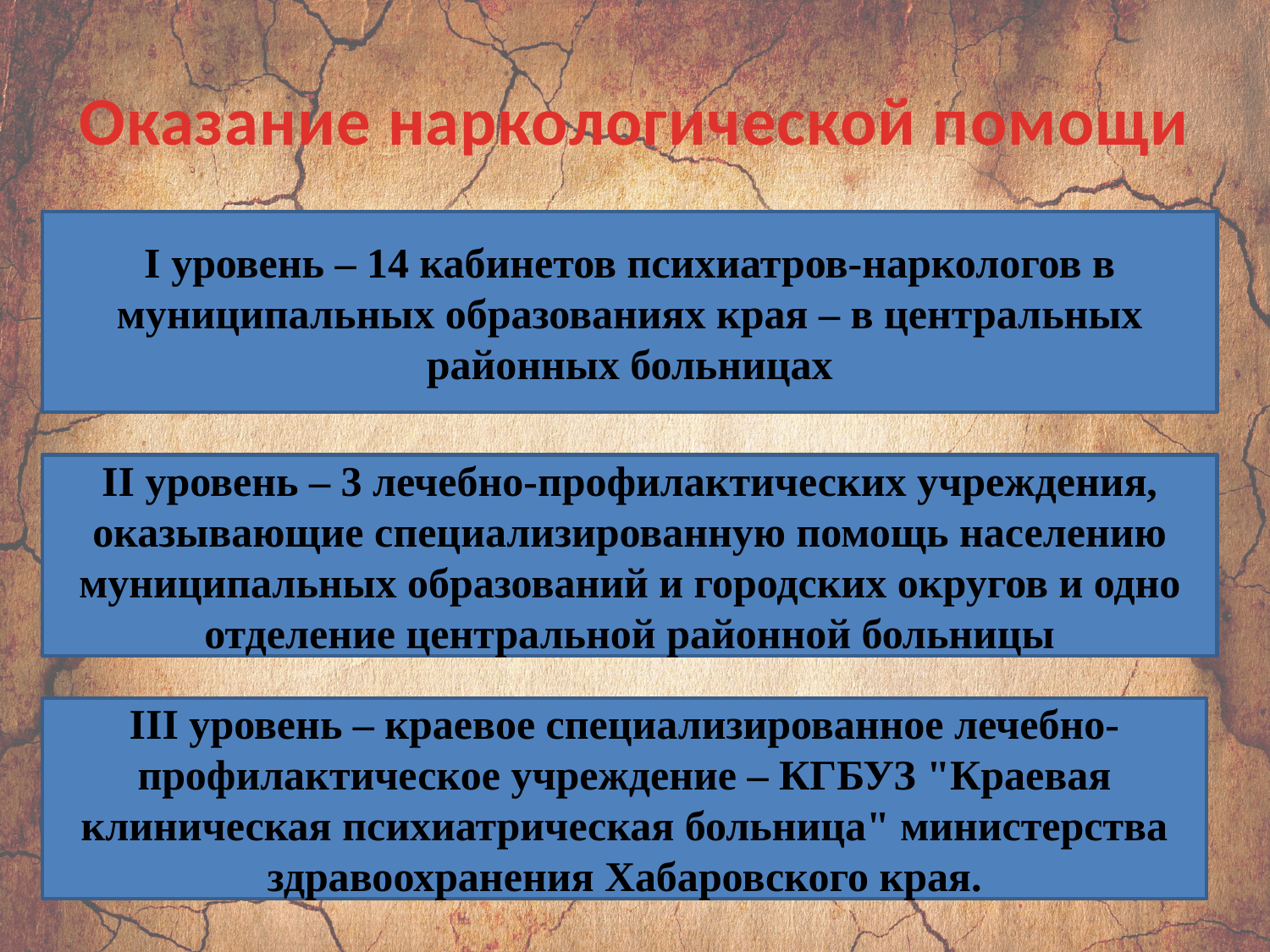

# Оказание наркологической помощи
I уровень – 14 кабинетов психиатров-наркологов в муниципальных образованиях края – в центральных районных больницах
II уровень – 3 лечебно-профилактических учреждения, оказывающие специализированную помощь населению муниципальных образований и городских округов и одно отделение центральной районной больницы
III уровень – краевое специализированное лечебно-профилактическое учреждение – КГБУЗ "Краевая клиническая психиатрическая больница" министерства здравоохранения Хабаровского края.